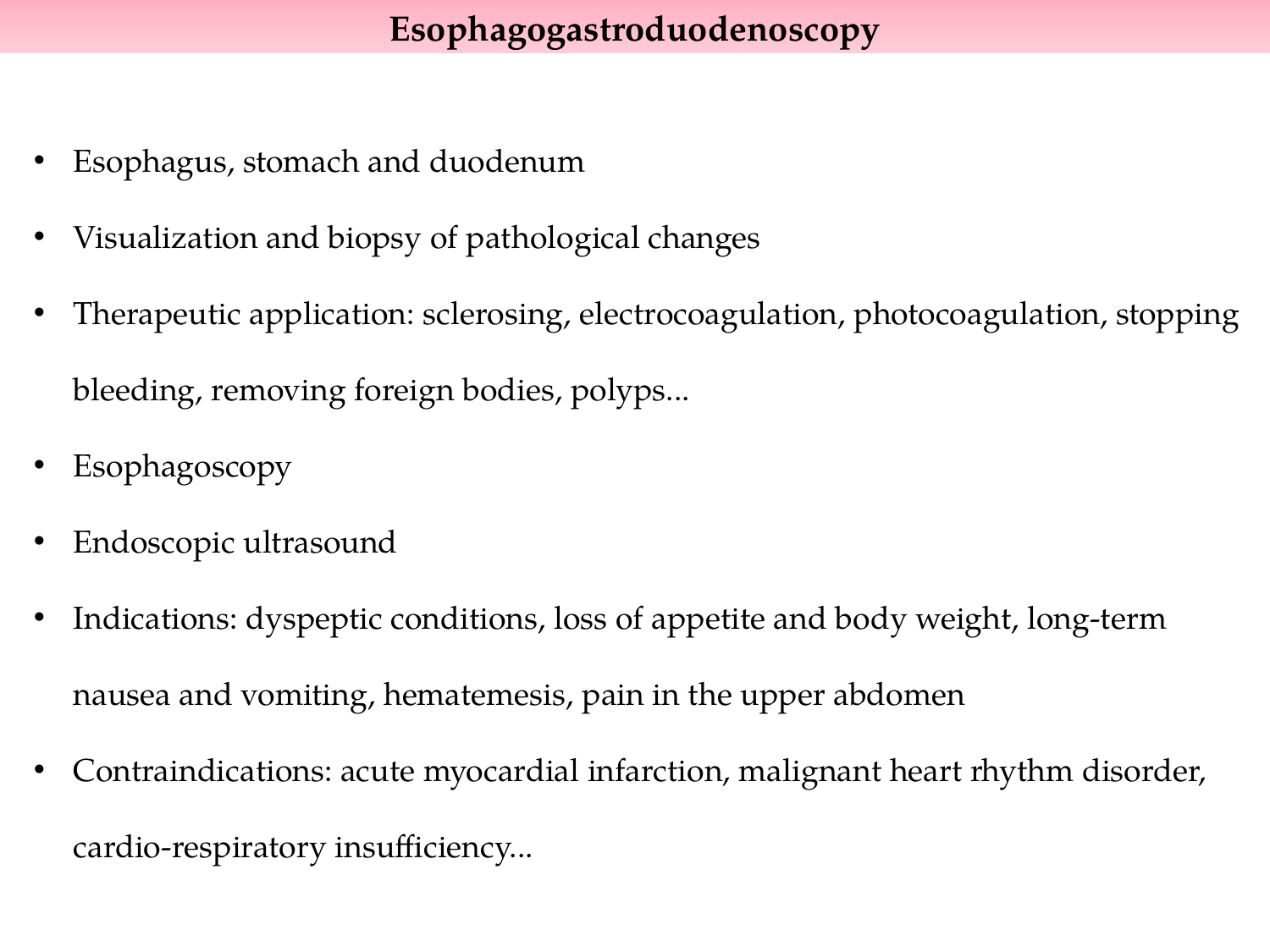

Esophagogastroduodenoscopy
Esophagus, stomach and duodenum
Visualization and biopsy of pathological changes
Therapeutic application: sclerosing, electrocoagulation, photocoagulation, stopping bleeding, removing foreign bodies, polyps...
Esophagoscopy
Endoscopic ultrasound
Indications: dyspeptic conditions, loss of appetite and body weight, long-term nausea and vomiting, hematemesis, pain in the upper abdomen
Contraindications: acute myocardial infarction, malignant heart rhythm disorder, cardio-respiratory insufficiency...